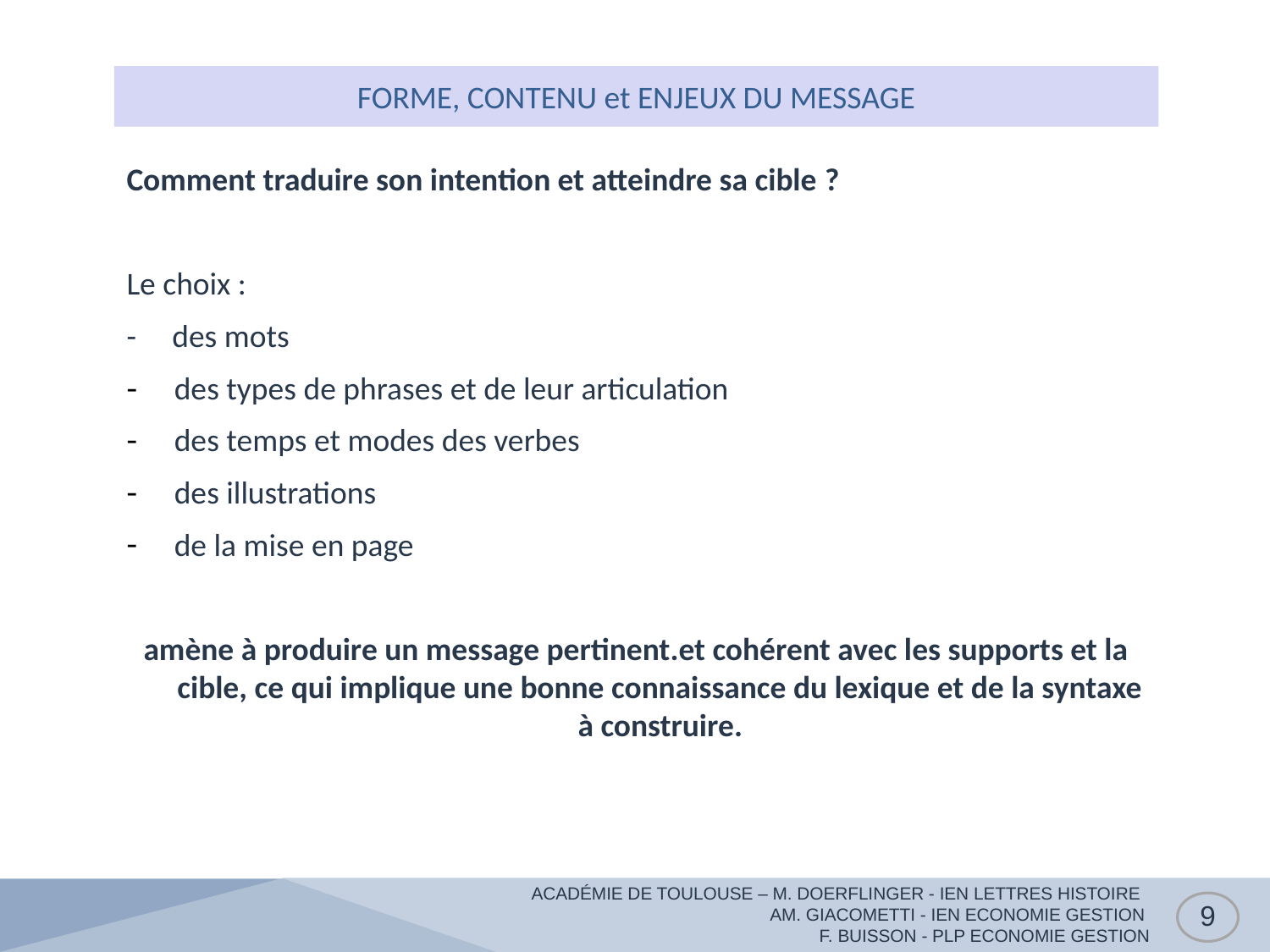

# FORME, CONTENU et ENJEUX DU MESSAGE
Comment traduire son intention et atteindre sa cible ?

Le choix :
-     des mots
des types de phrases et de leur articulation
des temps et modes des verbes
des illustrations
de la mise en page

amène à produire un message pertinent.et cohérent avec les supports et la cible, ce qui implique une bonne connaissance du lexique et de la syntaxe à construire.
ACADÉMIE DE TOULOUSE – M. DOERFLINGER - IEN LETTRES HISTOIRE
AM. GIACOMETTI - IEN ECONOMIE GESTION
F. BUISSON - PLP ECONOMIE GESTION
9